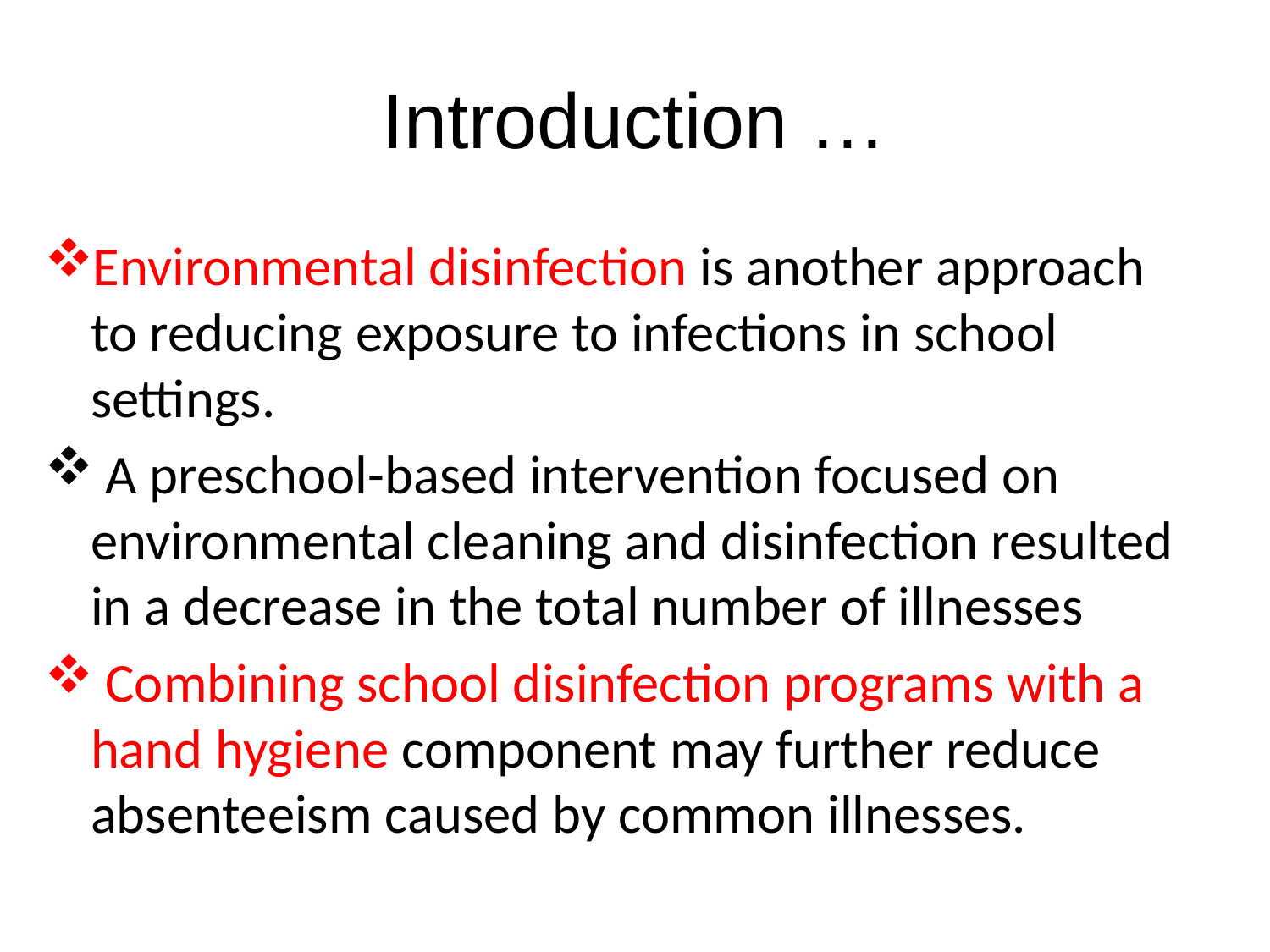

# Introduction …

Environmental disinfection is another approach to reducing exposure to infections in school settings.
 A preschool-based intervention focused on environmental cleaning and disinfection resulted in a decrease in the total number of illnesses
 Combining school disinfection programs with a hand hygiene component may further reduce absenteeism caused by common illnesses.